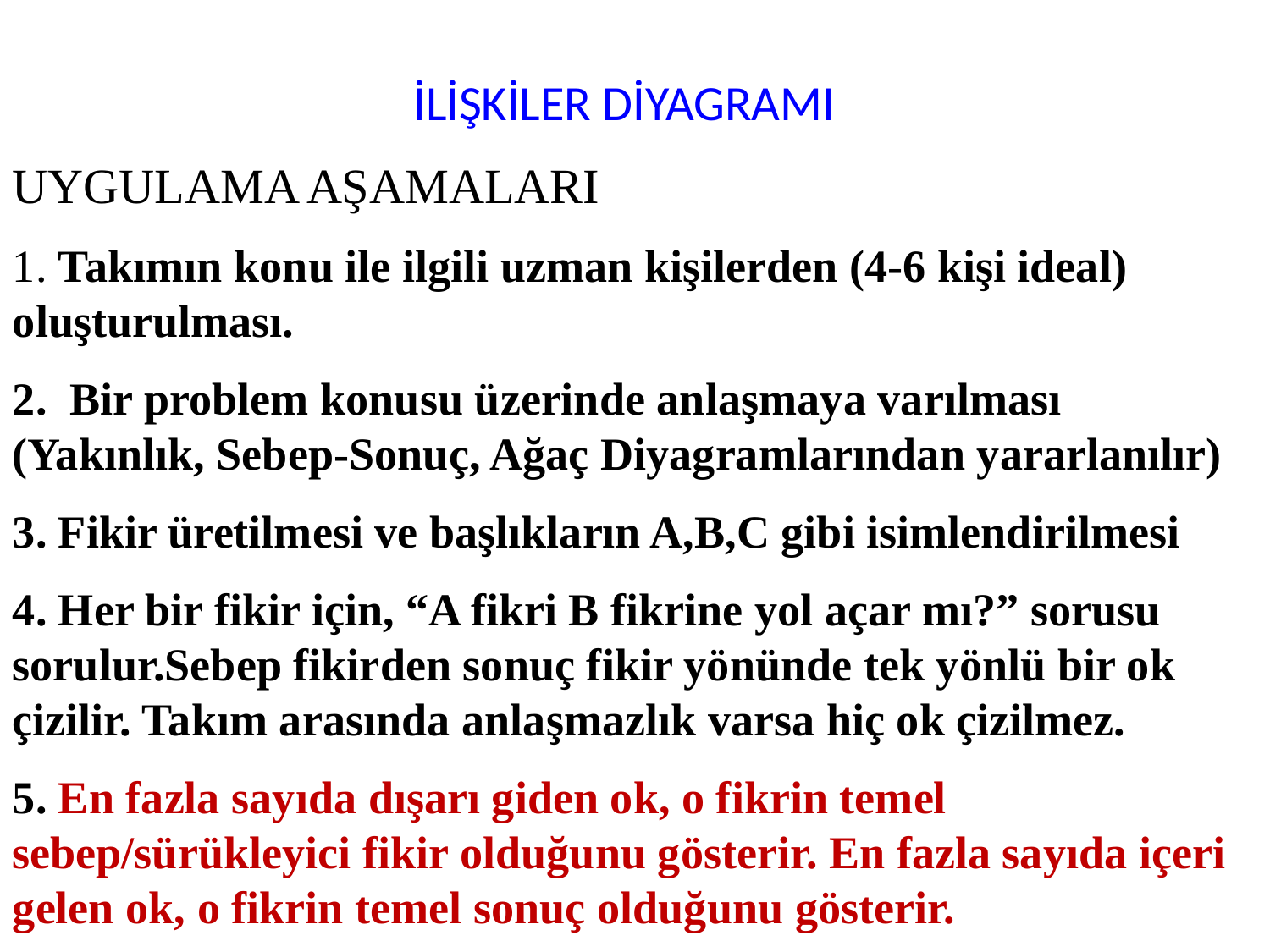

# İLİŞKİLER DİYAGRAMI
UYGULAMA AŞAMALARI
1. Takımın konu ile ilgili uzman kişilerden (4-6 kişi ideal) oluşturulması.
2.  Bir problem konusu üzerinde anlaşmaya varılması (Yakınlık, Sebep-Sonuç, Ağaç Diyagramlarından yararlanılır)
3. Fikir üretilmesi ve başlıkların A,B,C gibi isimlendirilmesi
4. Her bir fikir için, “A fikri B fikrine yol açar mı?” sorusu sorulur.Sebep fikirden sonuç fikir yönünde tek yönlü bir ok çizilir. Takım arasında anlaşmazlık varsa hiç ok çizilmez.
5. En fazla sayıda dışarı giden ok, o fikrin temel sebep/sürükleyici fikir olduğunu gösterir. En fazla sayıda içeri gelen ok, o fikrin temel sonuç olduğunu gösterir.